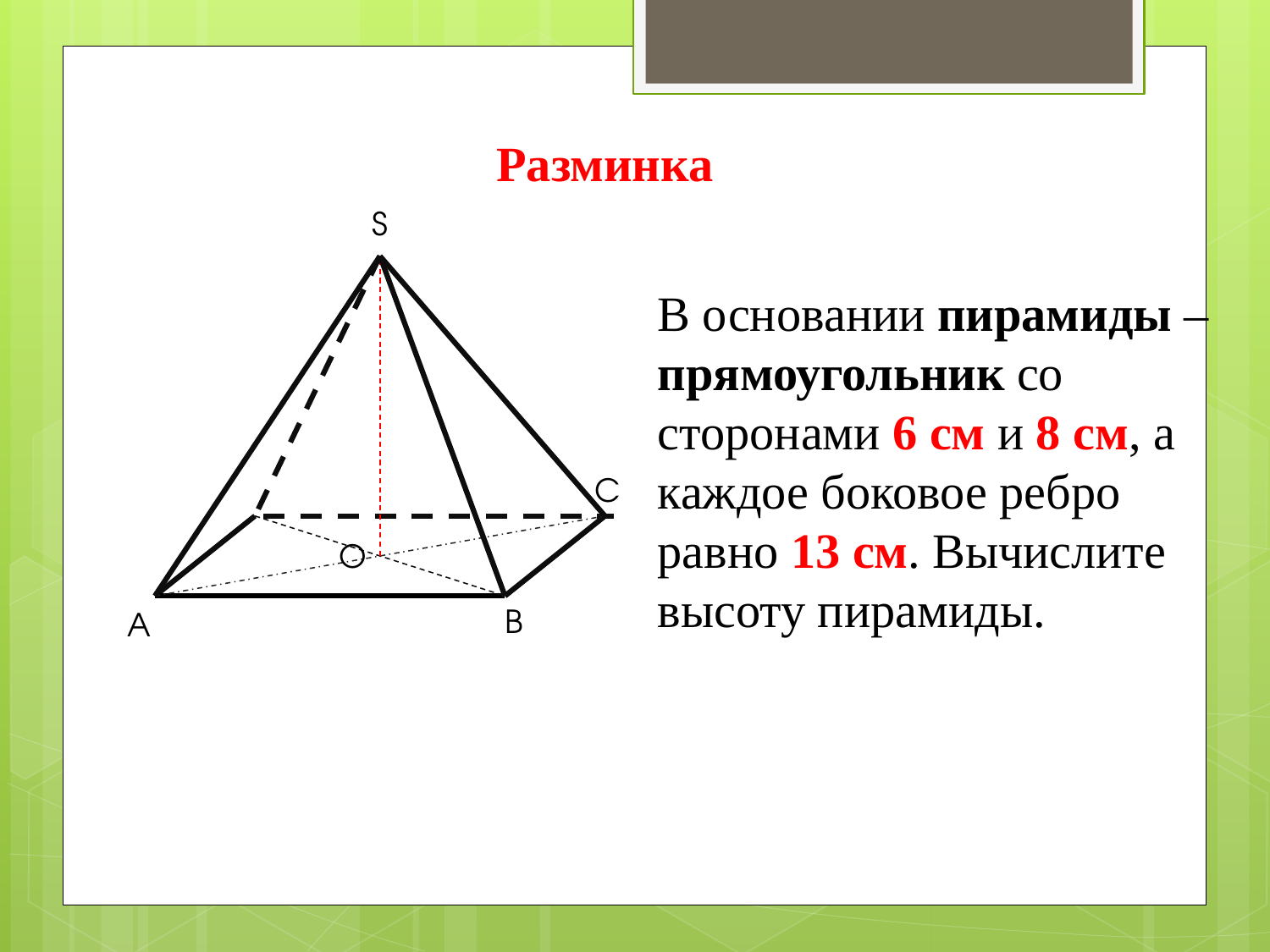

Разминка
S
В основании пирамиды – прямоугольник со сторонами 6 см и 8 см, а каждое боковое ребро равно 13 см. Вычислите высоту пирамиды.
C
D
O
B
A